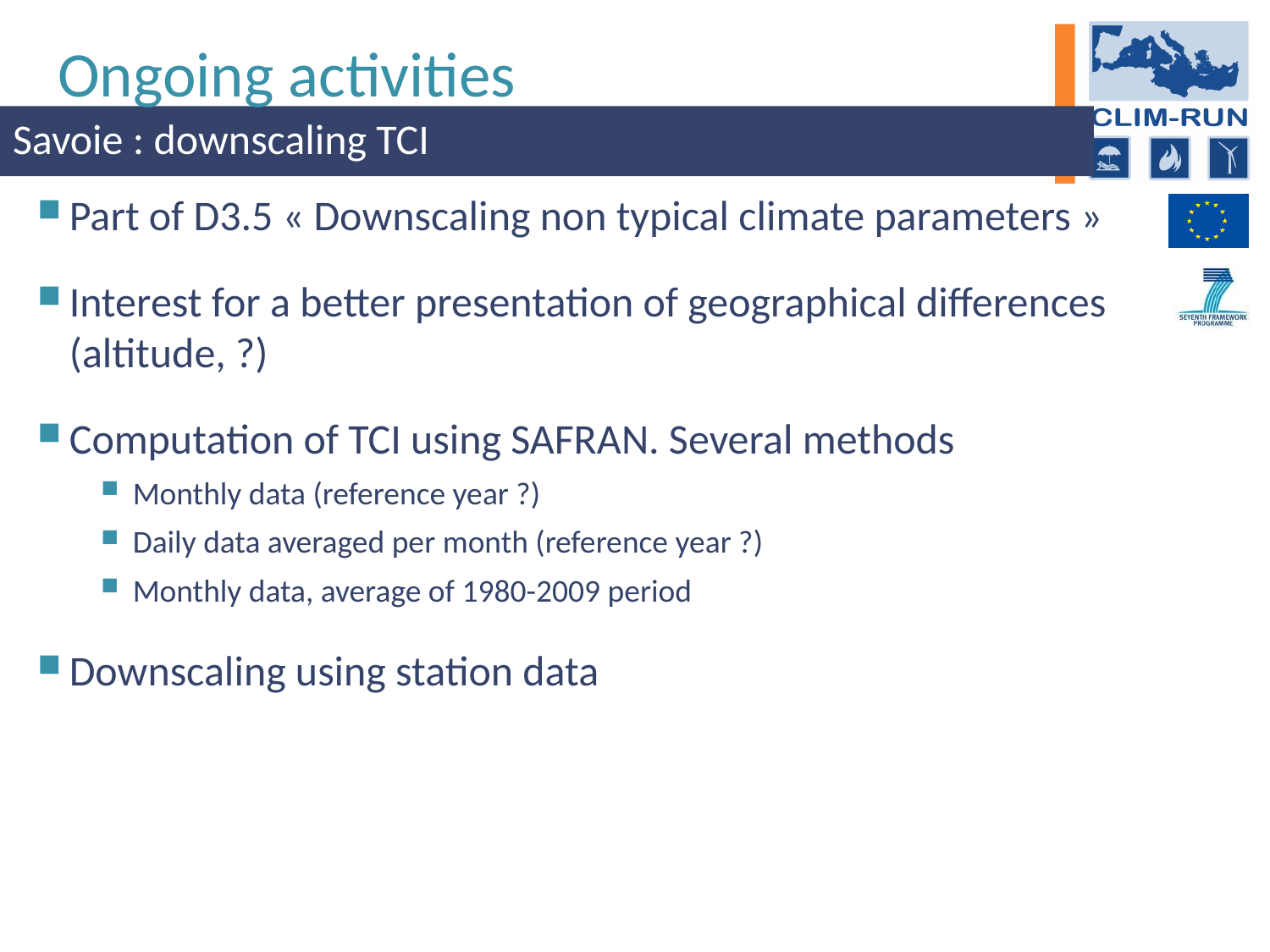

# Ongoing activities

Part of D3.5 « Downscaling non typical climate parameters »
Interest for a better presentation of geographical differences (altitude, ?)
Computation of TCI using SAFRAN. Several methods
Monthly data (reference year ?)
Daily data averaged per month (reference year ?)
Monthly data, average of 1980-2009 period
Downscaling using station data
Savoie : downscaling TCI